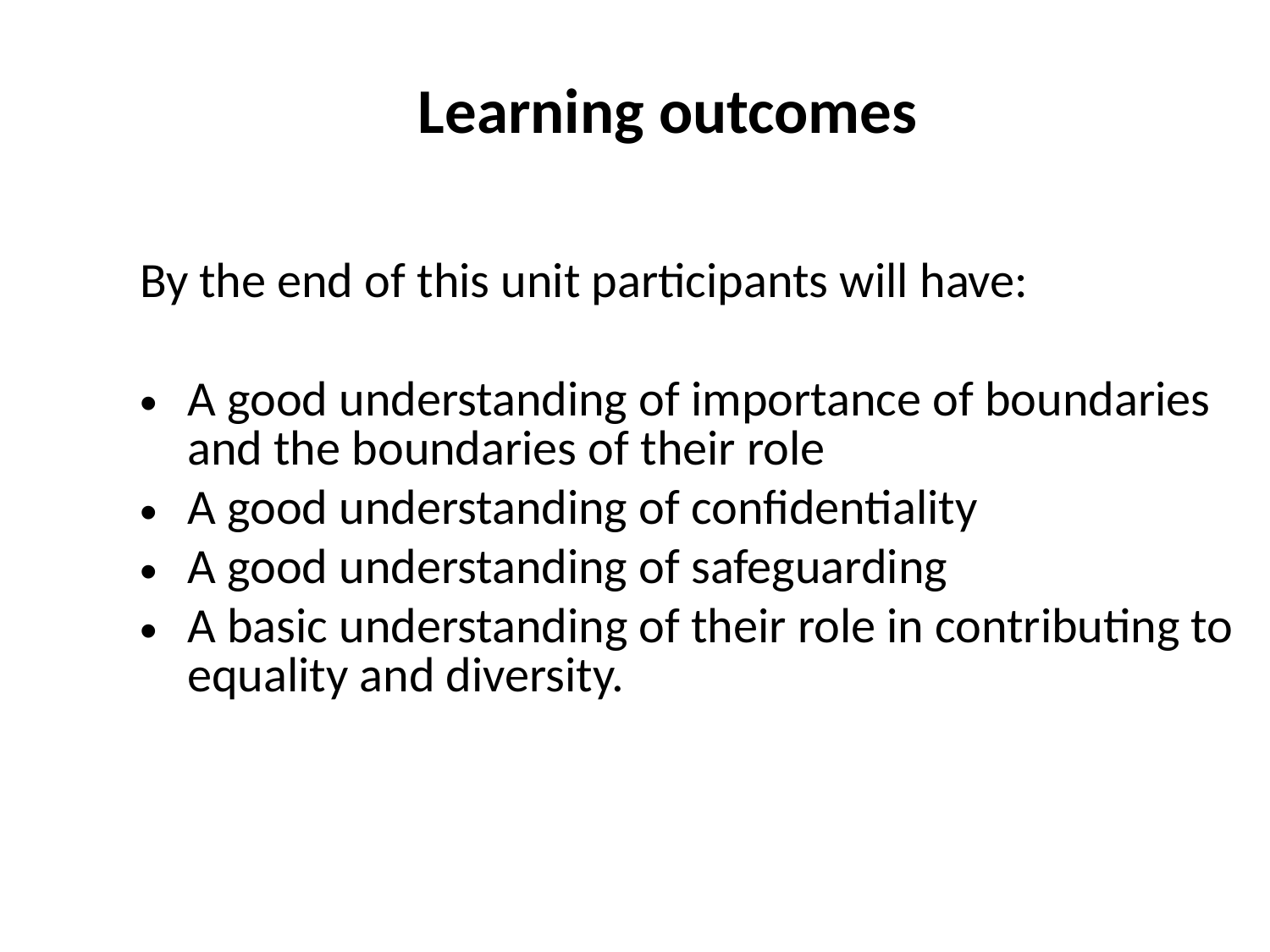

Learning outcomes
By the end of this unit participants will have:

A good understanding of importance of boundaries and the boundaries of their role
A good understanding of confidentiality
A good understanding of safeguarding
A basic understanding of their role in contributing to equality and diversity.